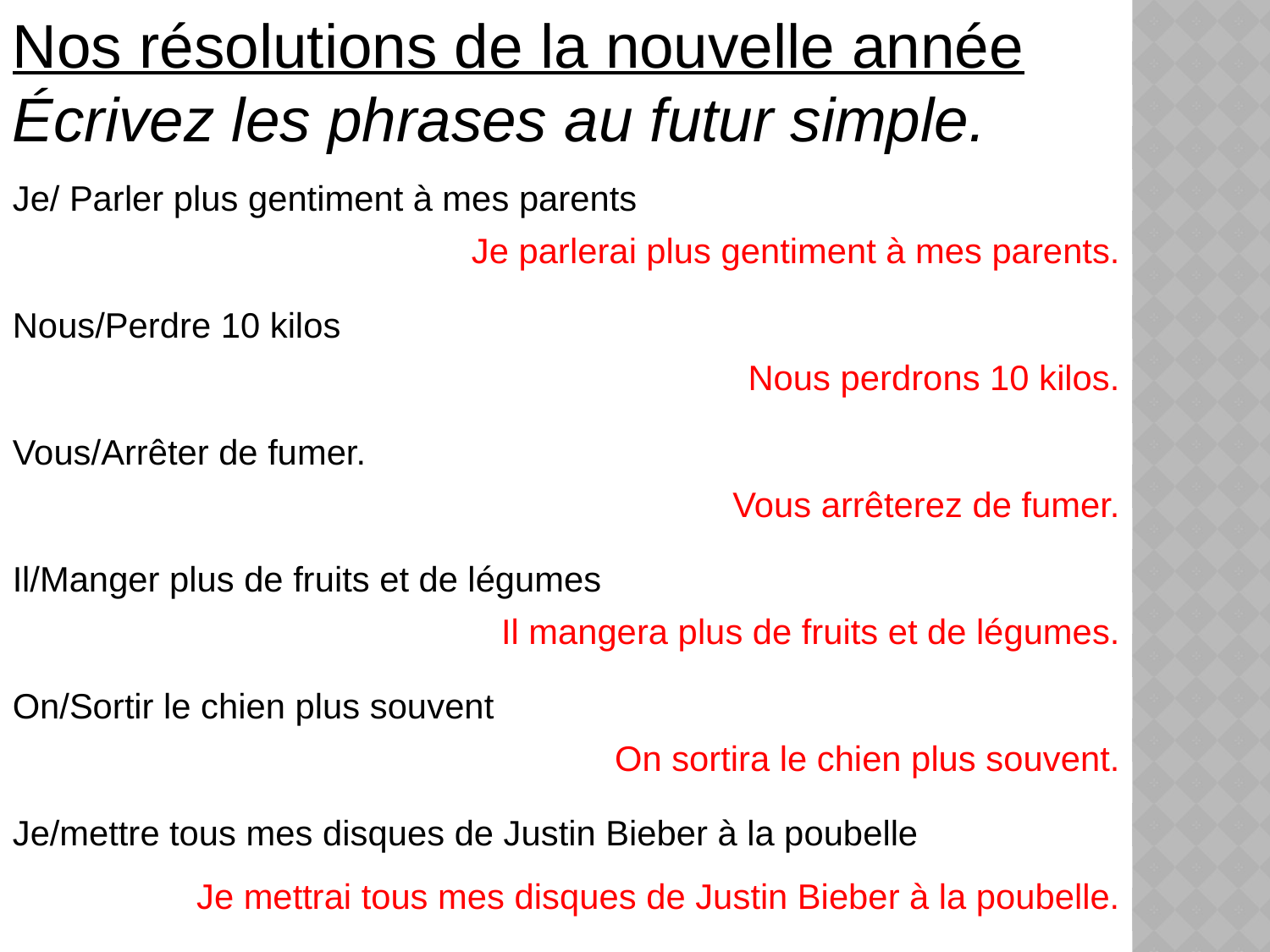

Nos résolutions de la nouvelle année
Écrivez les phrases au futur simple.
Je/ Parler plus gentiment à mes parents

Nous/Perdre 10 kilos

Vous/Arrêter de fumer.

Il/Manger plus de fruits et de légumes

On/Sortir le chien plus souvent

Je/mettre tous mes disques de Justin Bieber à la poubelle
Je parlerai plus gentiment à mes parents.
Nous perdrons 10 kilos.
Vous arrêterez de fumer.
Il mangera plus de fruits et de légumes.
On sortira le chien plus souvent.
Je mettrai tous mes disques de Justin Bieber à la poubelle.